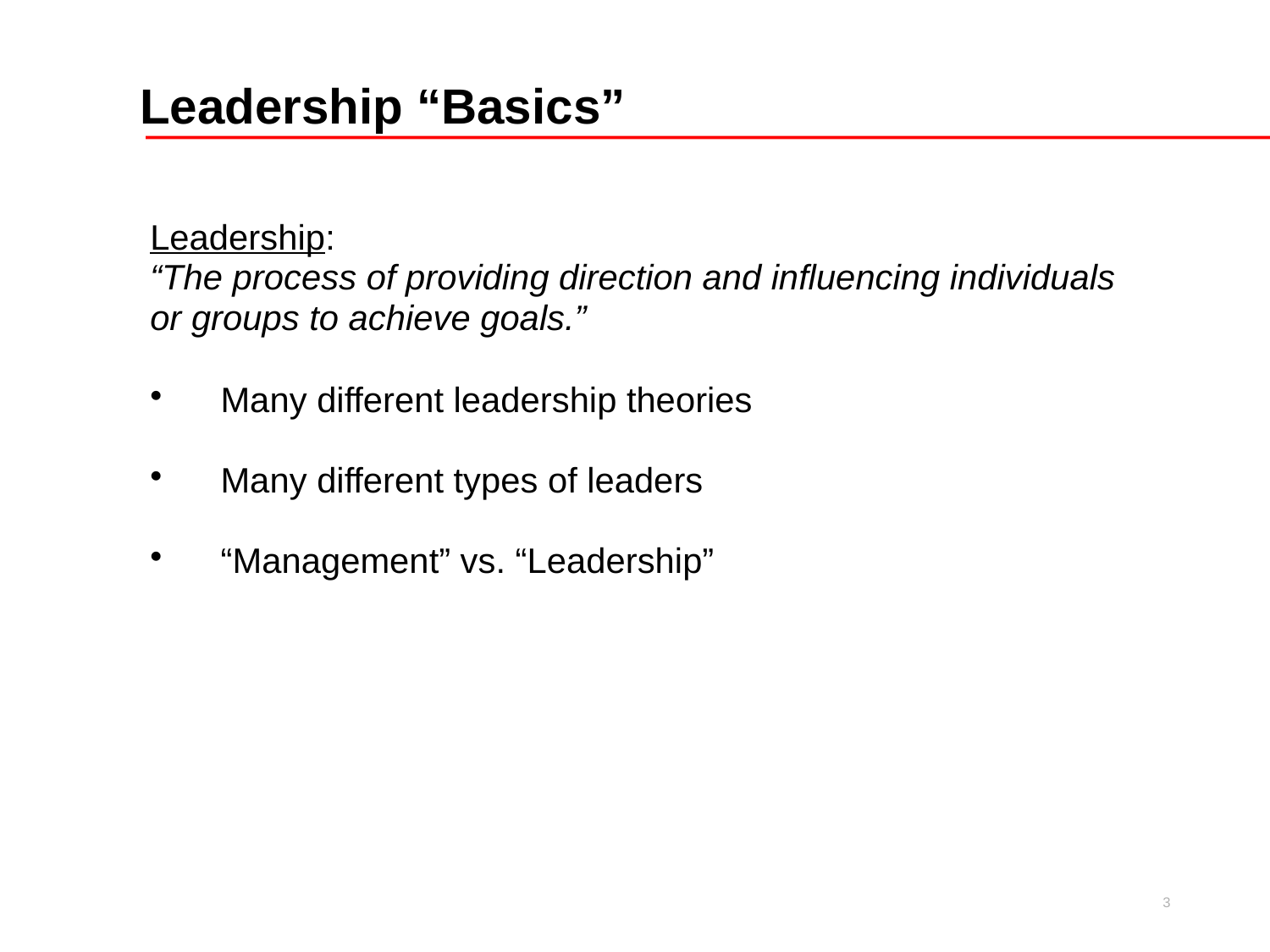

Leadership “Basics”
Leadership:
“The process of providing direction and influencing individuals
or groups to achieve goals.”
  	Many different leadership theories

 	Many different types of leaders

 	“Management” vs. “Leadership”

3